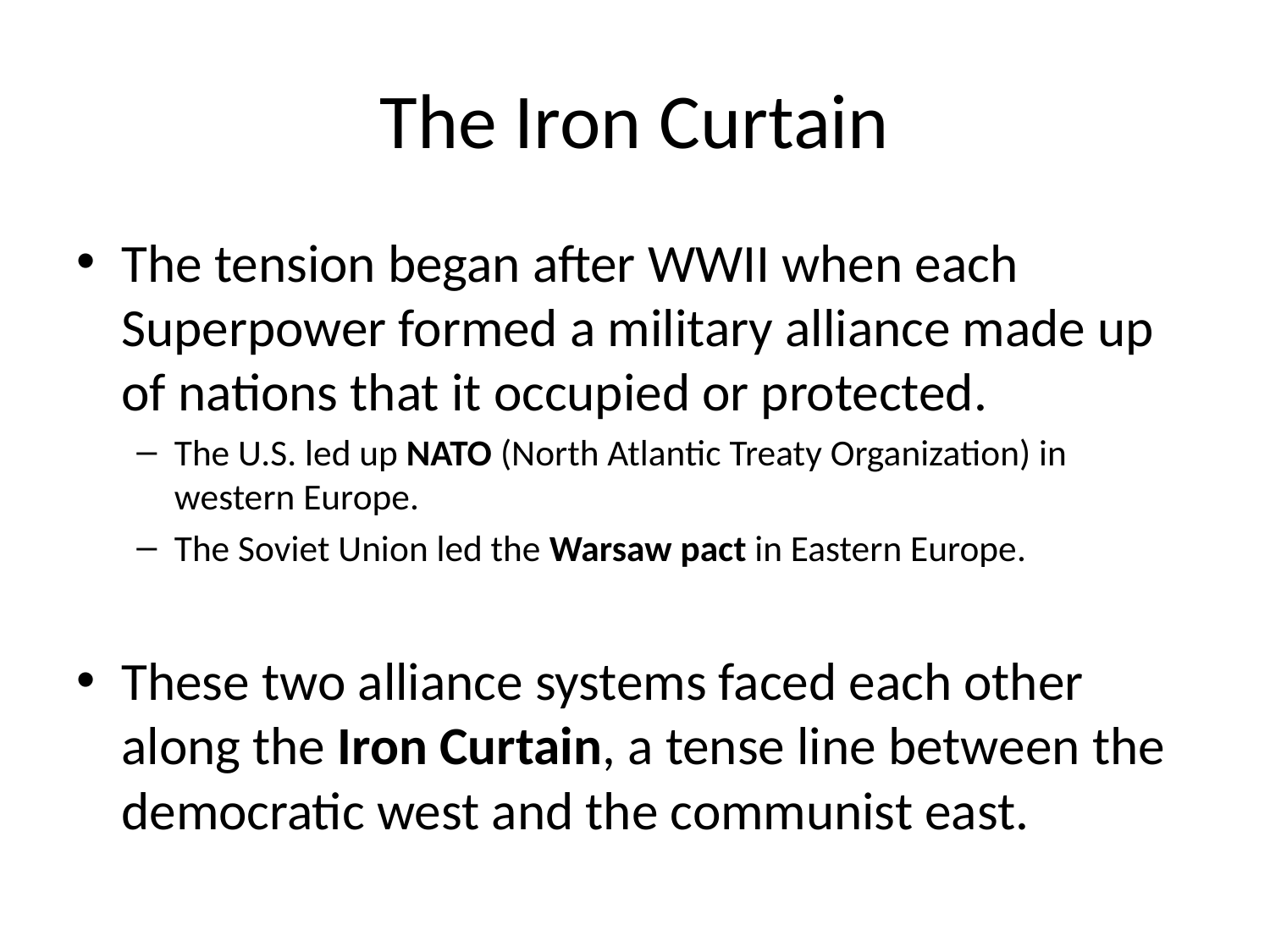

# The Iron Curtain
The tension began after WWII when each Superpower formed a military alliance made up of nations that it occupied or protected.
The U.S. led up NATO (North Atlantic Treaty Organization) in western Europe.
The Soviet Union led the Warsaw pact in Eastern Europe.

These two alliance systems faced each other along the Iron Curtain, a tense line between the democratic west and the communist east.